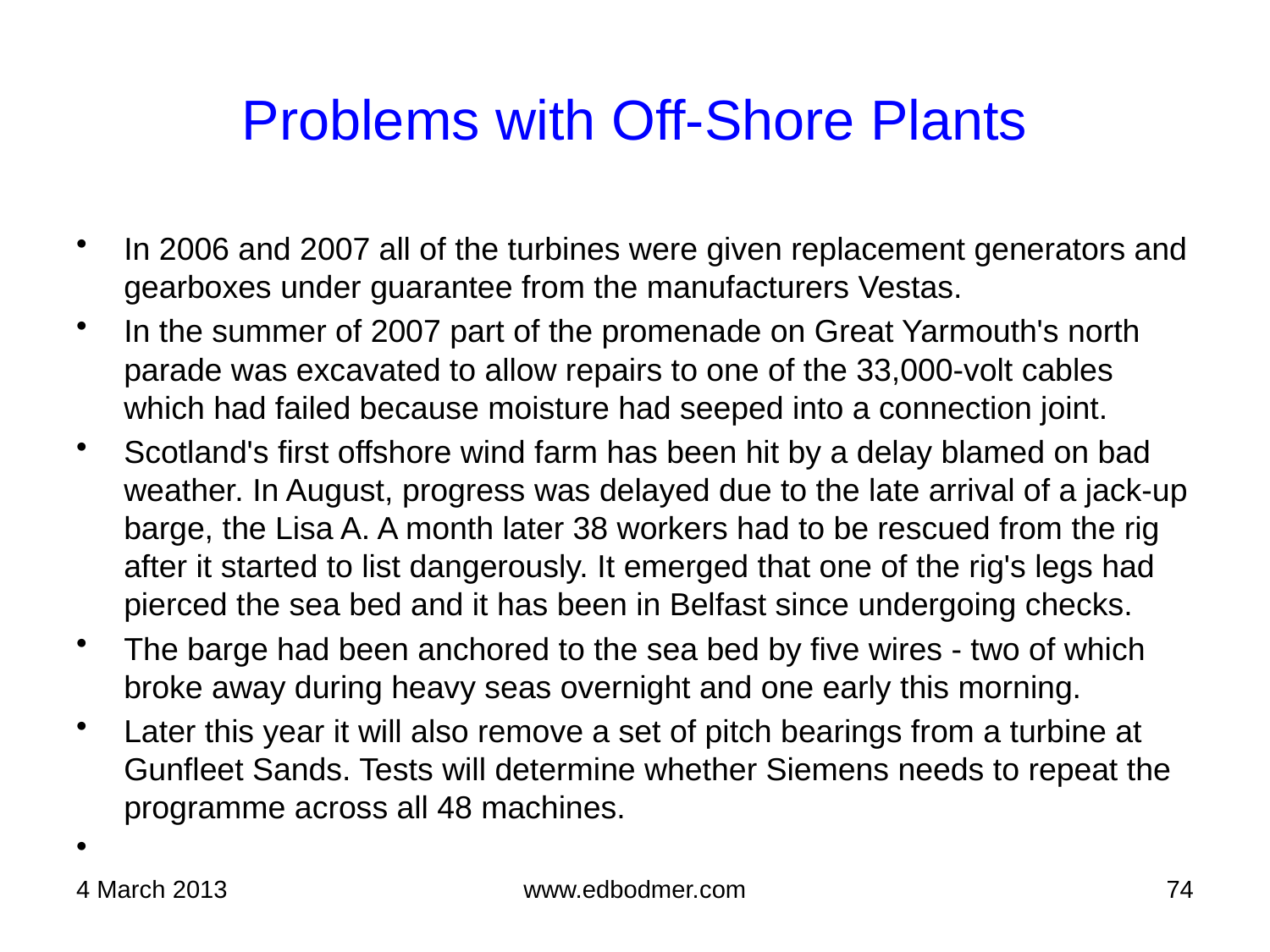

# Problems with Off-Shore Plants
In 2006 and 2007 all of the turbines were given replacement generators and gearboxes under guarantee from the manufacturers Vestas.
In the summer of 2007 part of the promenade on Great Yarmouth's north parade was excavated to allow repairs to one of the 33,000-volt cables which had failed because moisture had seeped into a connection joint.
Scotland's first offshore wind farm has been hit by a delay blamed on bad weather. In August, progress was delayed due to the late arrival of a jack-up barge, the Lisa A. A month later 38 workers had to be rescued from the rig after it started to list dangerously. It emerged that one of the rig's legs had pierced the sea bed and it has been in Belfast since undergoing checks.
The barge had been anchored to the sea bed by five wires - two of which broke away during heavy seas overnight and one early this morning.
Later this year it will also remove a set of pitch bearings from a turbine at Gunfleet Sands. Tests will determine whether Siemens needs to repeat the programme across all 48 machines.

4 March 2013
www.edbodmer.com
74